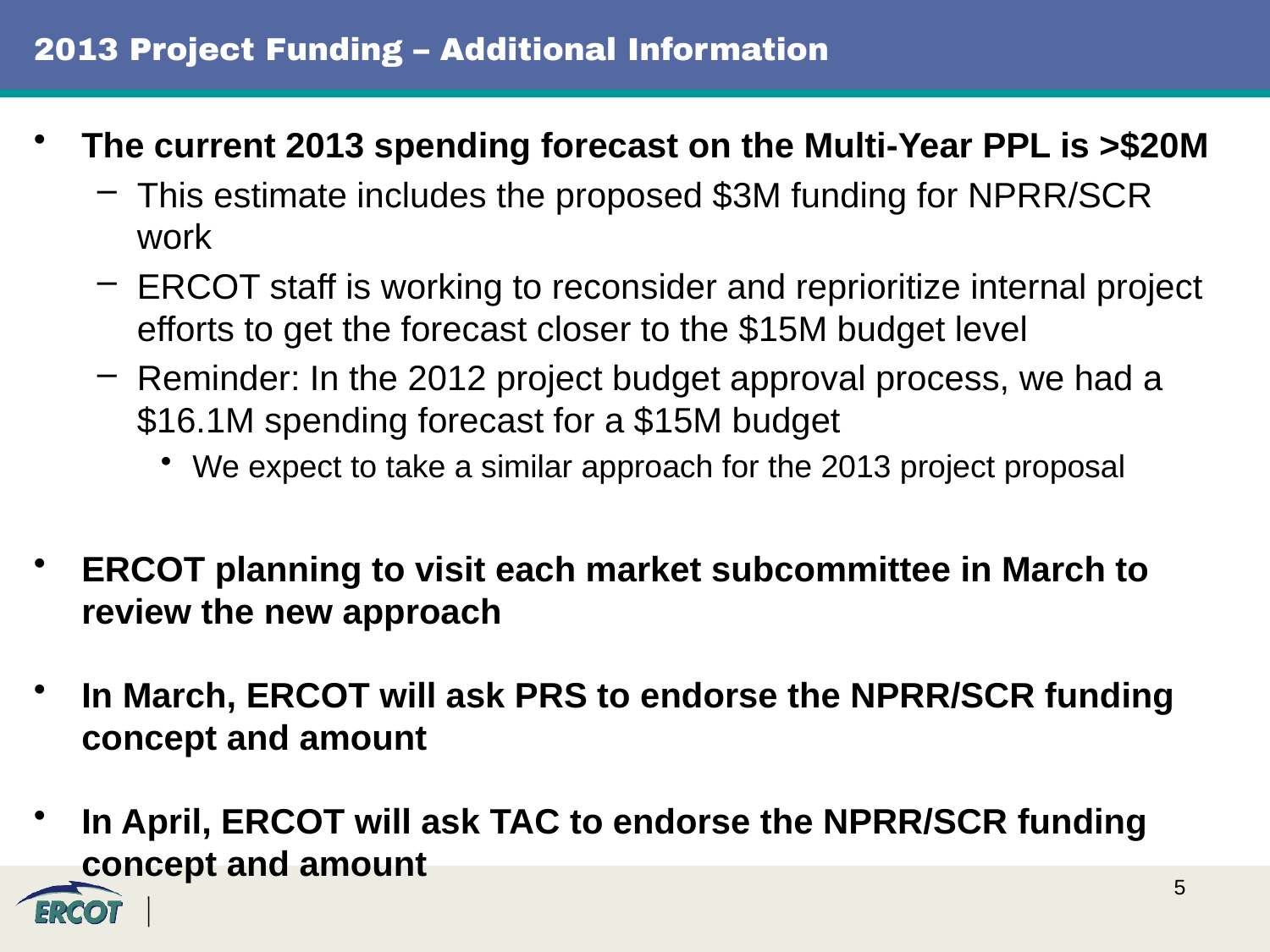

# 2013 Project Funding – Additional Information
The current 2013 spending forecast on the Multi-Year PPL is >$20M
This estimate includes the proposed $3M funding for NPRR/SCR work
ERCOT staff is working to reconsider and reprioritize internal project efforts to get the forecast closer to the $15M budget level
Reminder: In the 2012 project budget approval process, we had a $16.1M spending forecast for a $15M budget
We expect to take a similar approach for the 2013 project proposal

ERCOT planning to visit each market subcommittee in March to review the new approach

In March, ERCOT will ask PRS to endorse the NPRR/SCR funding concept and amount

In April, ERCOT will ask TAC to endorse the NPRR/SCR funding concept and amount